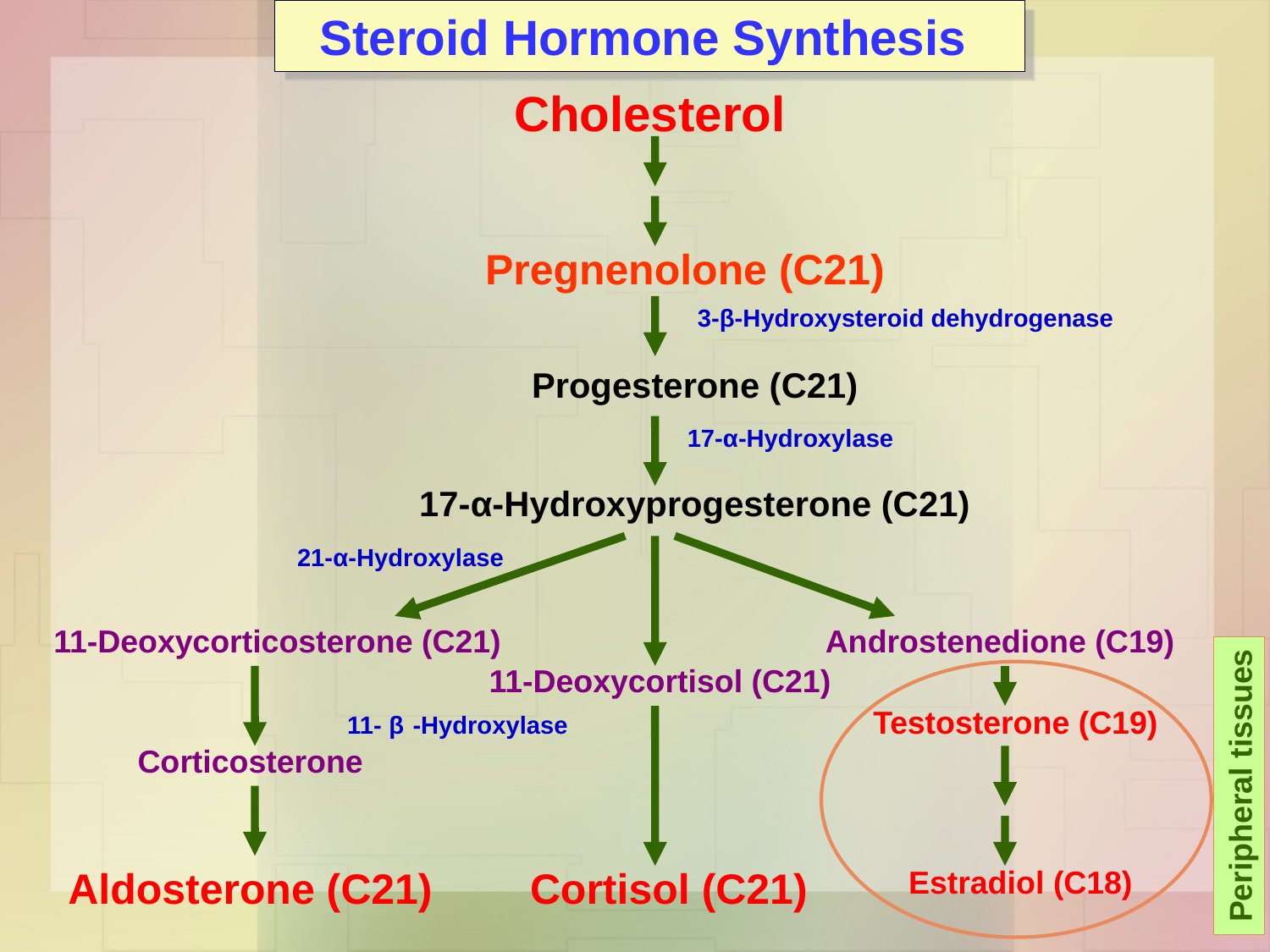

Steroid Hormone Synthesis
Cholesterol

Pregnenolone (C21)

3-β-Hydroxysteroid dehydrogenase
Progesterone (C21)

17-α-Hydroxylase
17-α-Hydroxyprogesterone (C21)
21-α-Hydroxylase

11-Deoxycorticosterone (C21)
Androstenedione (C19)
11-Deoxycortisol (C21)

11- β -Hydroxylase
Testosterone (C19)

Corticosterone

Peripheral tissues

Aldosterone (C21)
Cortisol (C21)
Estradiol (C18)